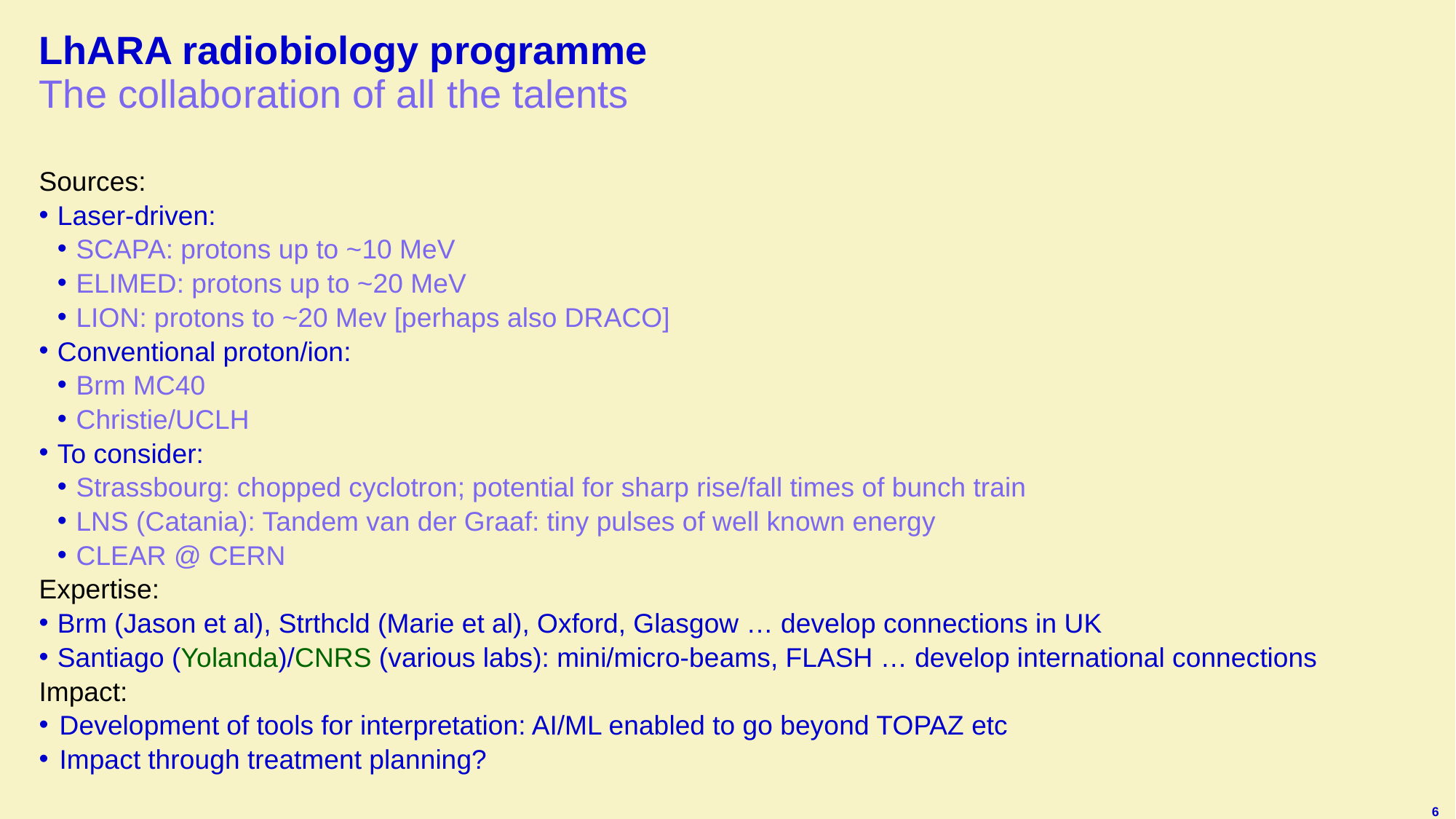

# LhARA radiobiology programme
The collaboration of all the talents
Sources:
Laser-driven:
SCAPA: protons up to ~10 MeV
ELIMED: protons up to ~20 MeV
LION: protons to ~20 Mev [perhaps also DRACO]
Conventional proton/ion:
Brm MC40
Christie/UCLH
To consider:
Strassbourg: chopped cyclotron; potential for sharp rise/fall times of bunch train
LNS (Catania): Tandem van der Graaf: tiny pulses of well known energy
CLEAR @ CERN
Expertise:
Brm (Jason et al), Strthcld (Marie et al), Oxford, Glasgow … develop connections in UK
Santiago (Yolanda)/CNRS (various labs): mini/micro-beams, FLASH … develop international connections
Impact:
Development of tools for interpretation: AI/ML enabled to go beyond TOPAZ etc
Impact through treatment planning?

6